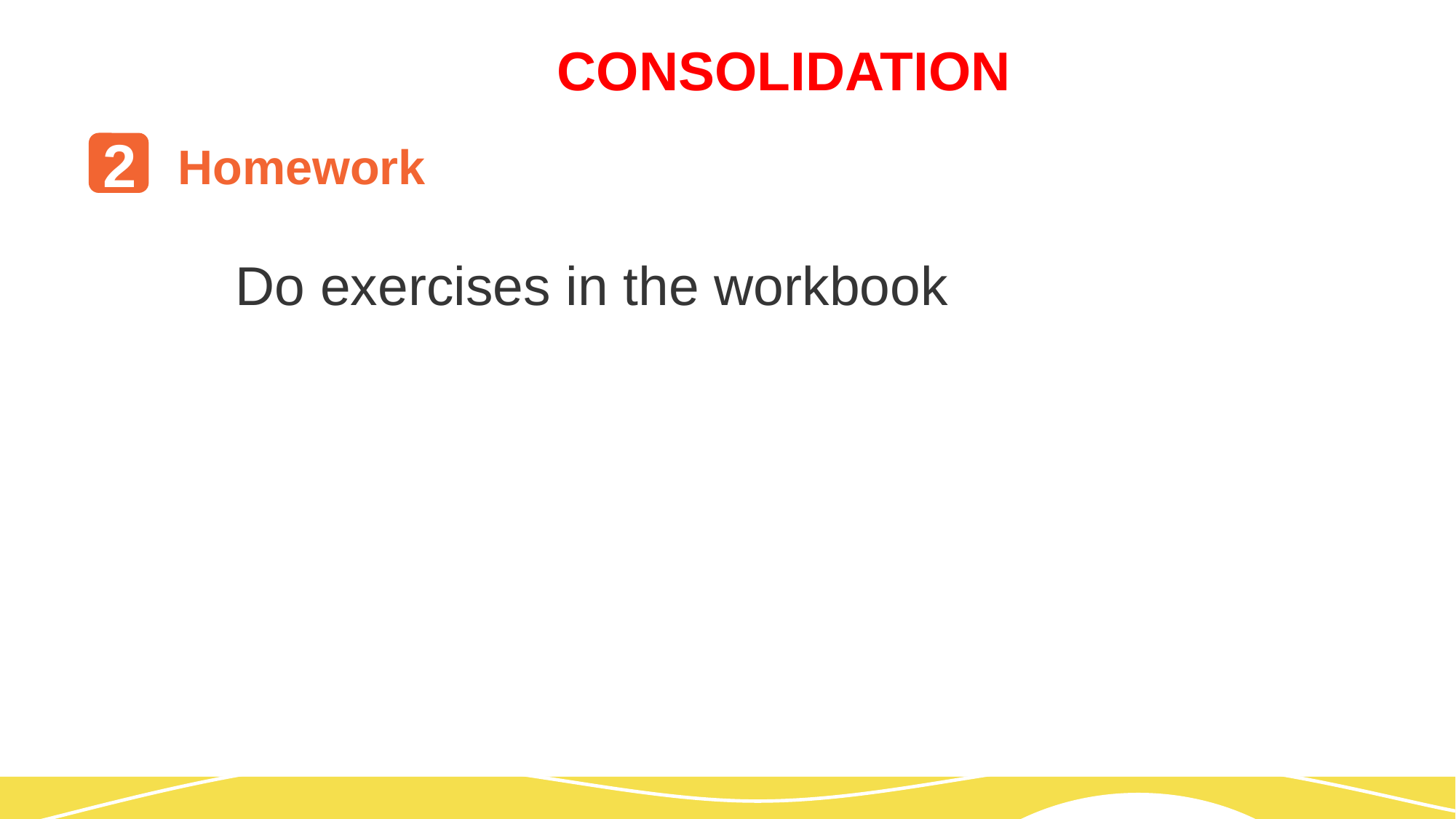

CONSOLIDATION
2
Homework

Do exercises in the workbook